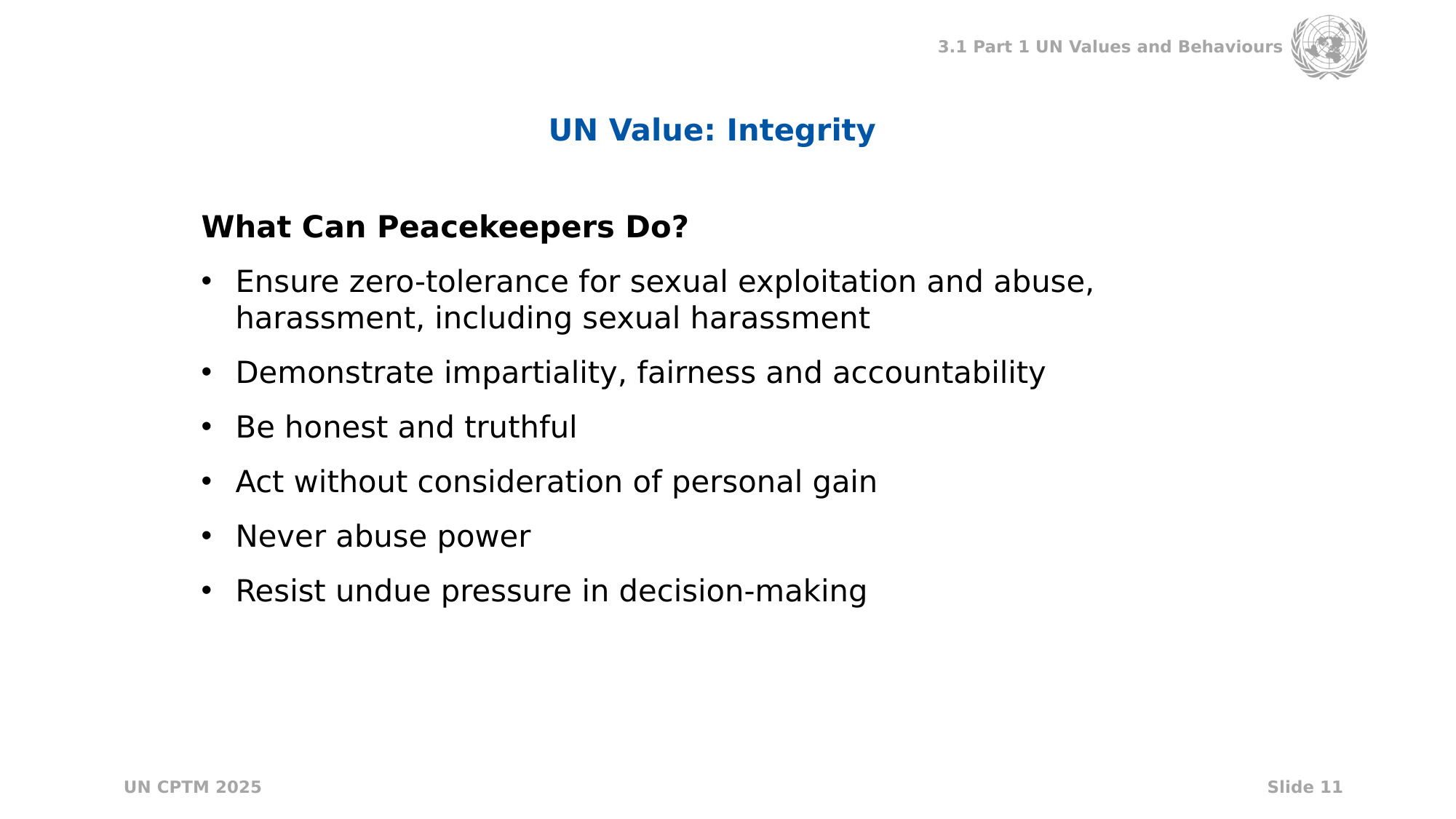

UN Value: Integrity
What Can Peacekeepers Do?
Ensure zero-tolerance for sexual exploitation and abuse, harassment, including sexual harassment
Demonstrate impartiality, fairness and accountability
Be honest and truthful
Act without consideration of personal gain
Never abuse power
Resist undue pressure in decision-making